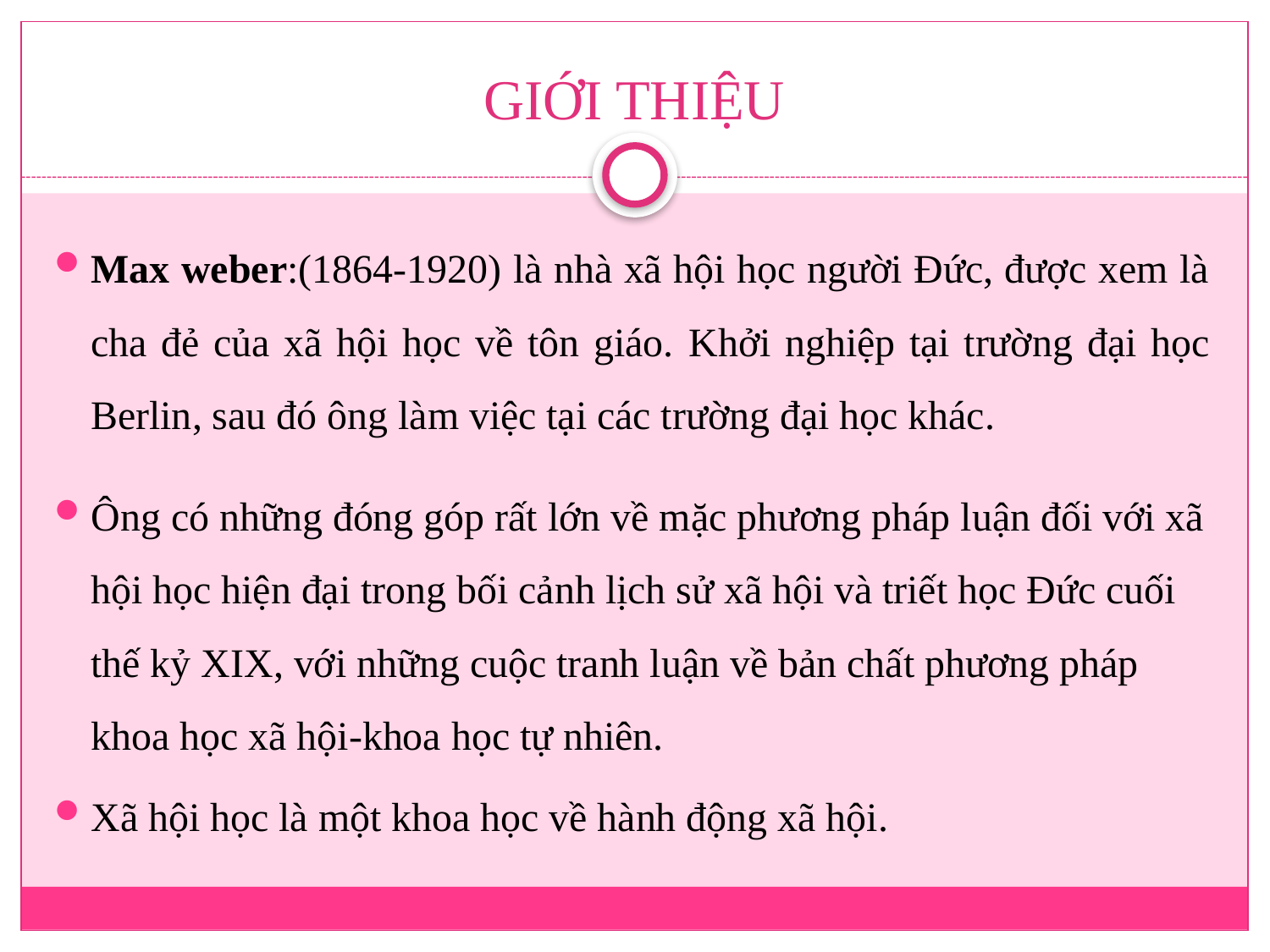

# GIỚI THIỆU
Max weber:(1864-1920) là nhà xã hội học người Đức, được xem là cha đẻ của xã hội học về tôn giáo. Khởi nghiệp tại trường đại học Berlin, sau đó ông làm việc tại các trường đại học khác.
Ông có những đóng góp rất lớn về mặc phương pháp luận đối với xã hội học hiện đại trong bối cảnh lịch sử xã hội và triết học Đức cuối thế kỷ XIX, với những cuộc tranh luận về bản chất phương pháp khoa học xã hội-khoa học tự nhiên.
Xã hội học là một khoa học về hành động xã hội.